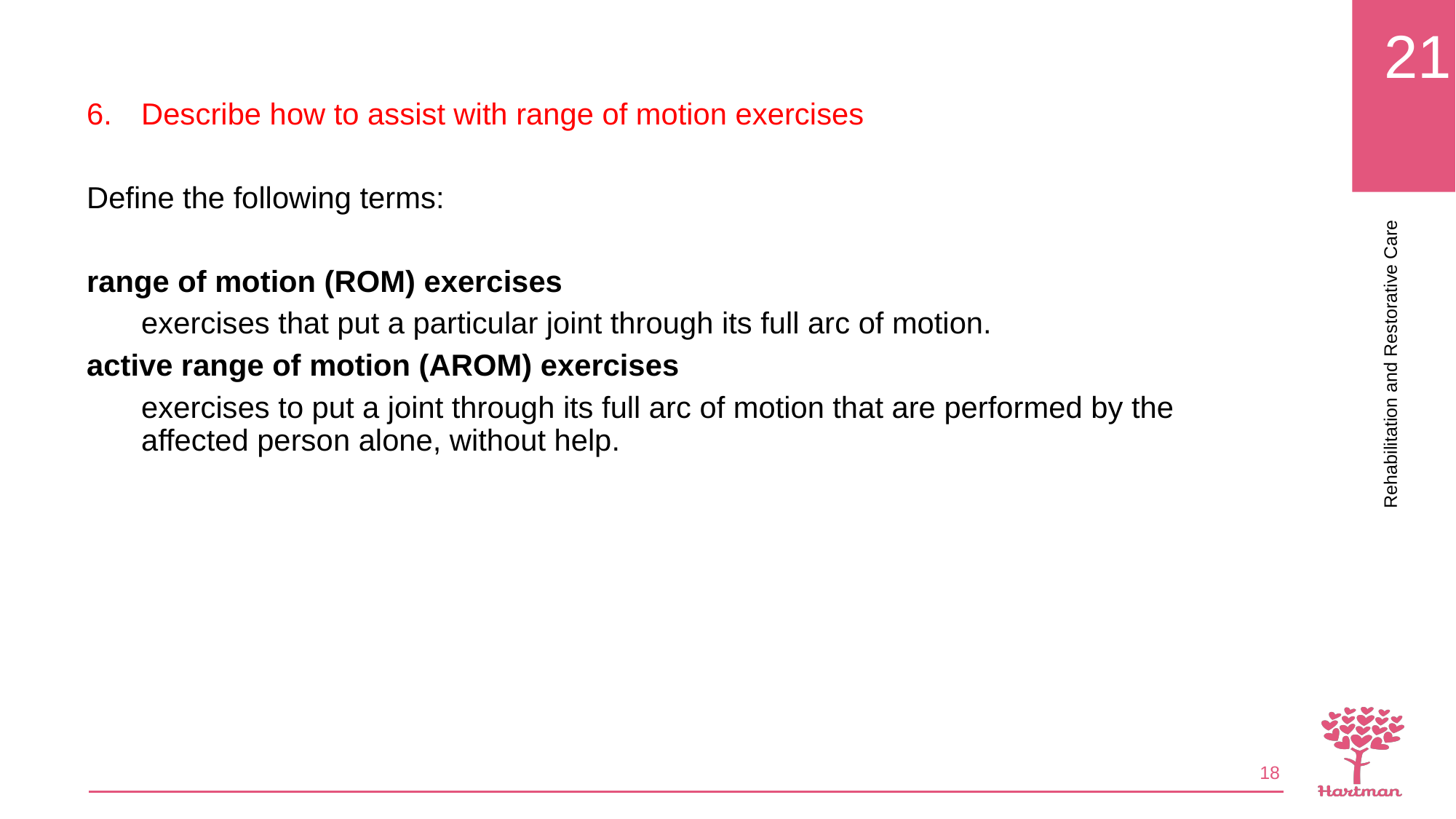

Describe how to assist with range of motion exercises

Define the following terms:

range of motion (ROM) exercises
exercises that put a particular joint through its full arc of motion.
active range of motion (AROM) exercises
exercises to put a joint through its full arc of motion that are performed by the affected person alone, without help.

18